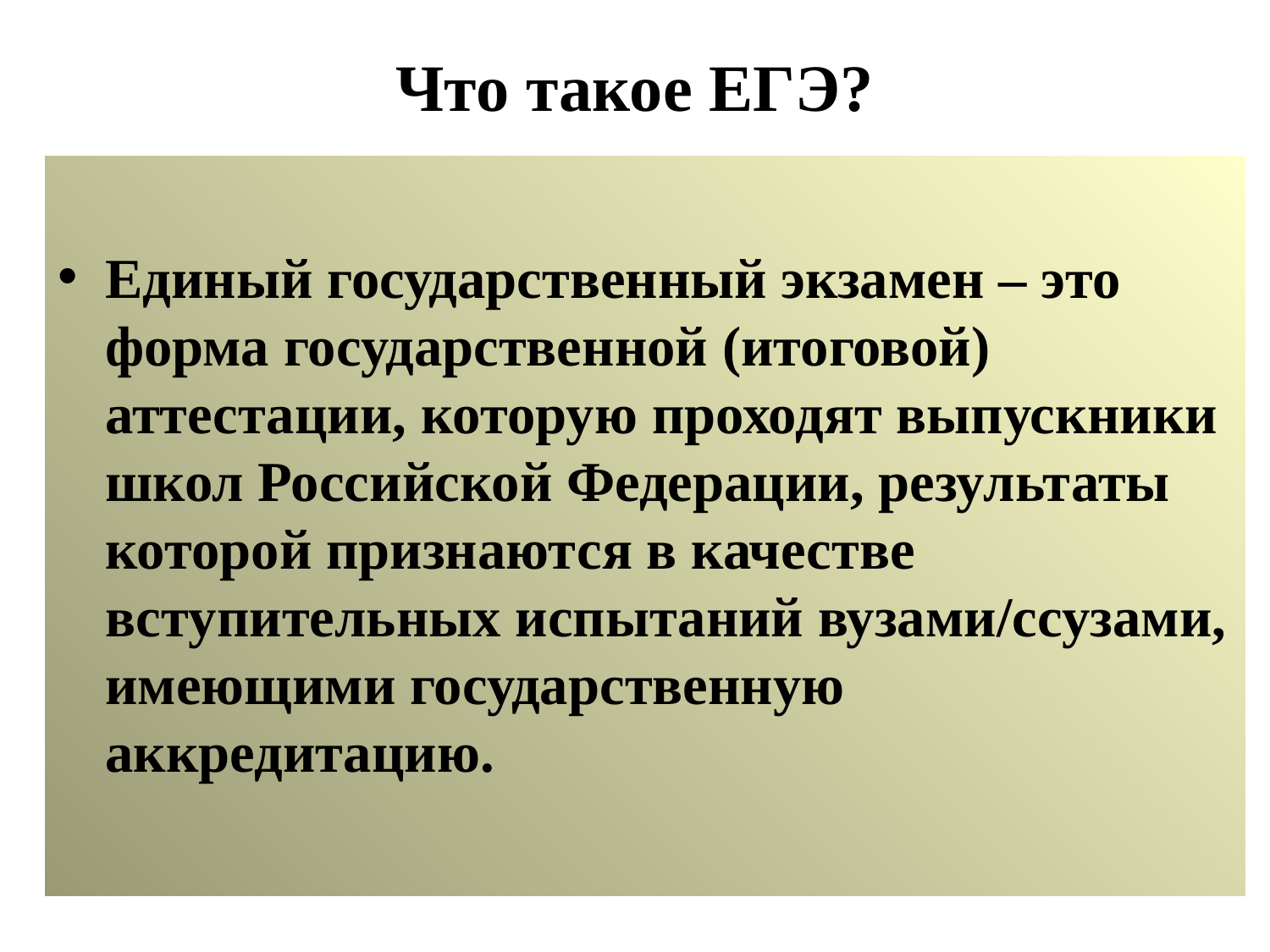

# Что такое ЕГЭ?

Единый государственный экзамен – это форма государственной (итоговой) аттестации, которую проходят выпускники школ Российской Федерации, результаты которой признаются в качестве вступительных испытаний вузами/ссузами, имеющими государственную аккредитацию.